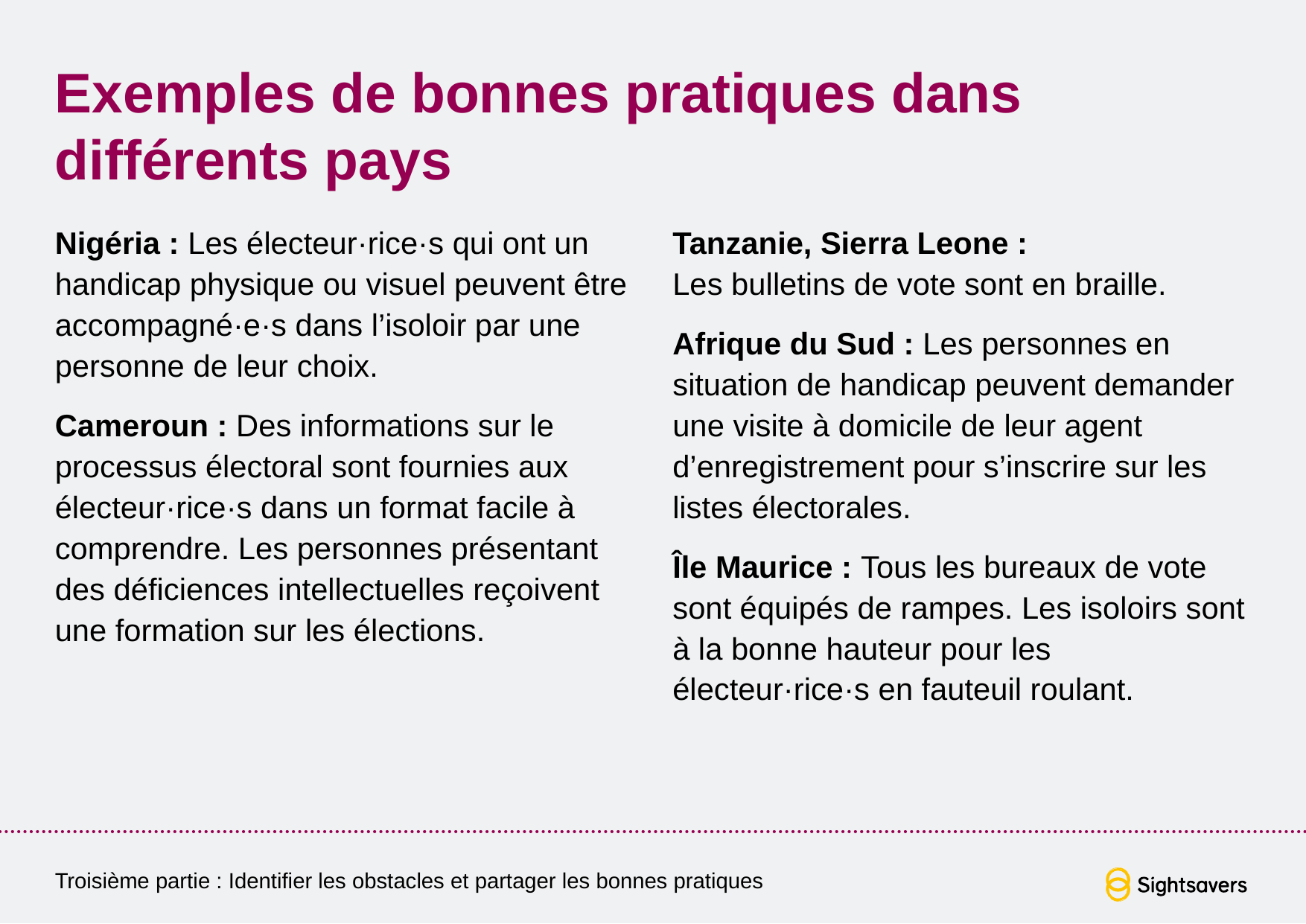

# Exemples de bonnes pratiques dans différents pays
Nigéria : Les électeur·rice·s qui ont un handicap physique ou visuel peuvent être accompagné·e·s dans l’isoloir par une personne de leur choix.
Cameroun : Des informations sur le processus électoral sont fournies aux électeur·rice·s dans un format facile à comprendre. Les personnes présentant des déficiences intellectuelles reçoivent une formation sur les élections.
Tanzanie, Sierra Leone :
Les bulletins de vote sont en braille.
Afrique du Sud : Les personnes en situation de handicap peuvent demander une visite à domicile de leur agent d’enregistrement pour s’inscrire sur les listes électorales.
Île Maurice : Tous les bureaux de vote sont équipés de rampes. Les isoloirs sont à la bonne hauteur pour les électeur·rice·s en fauteuil roulant.
Troisième partie : Identifier les obstacles et partager les bonnes pratiques